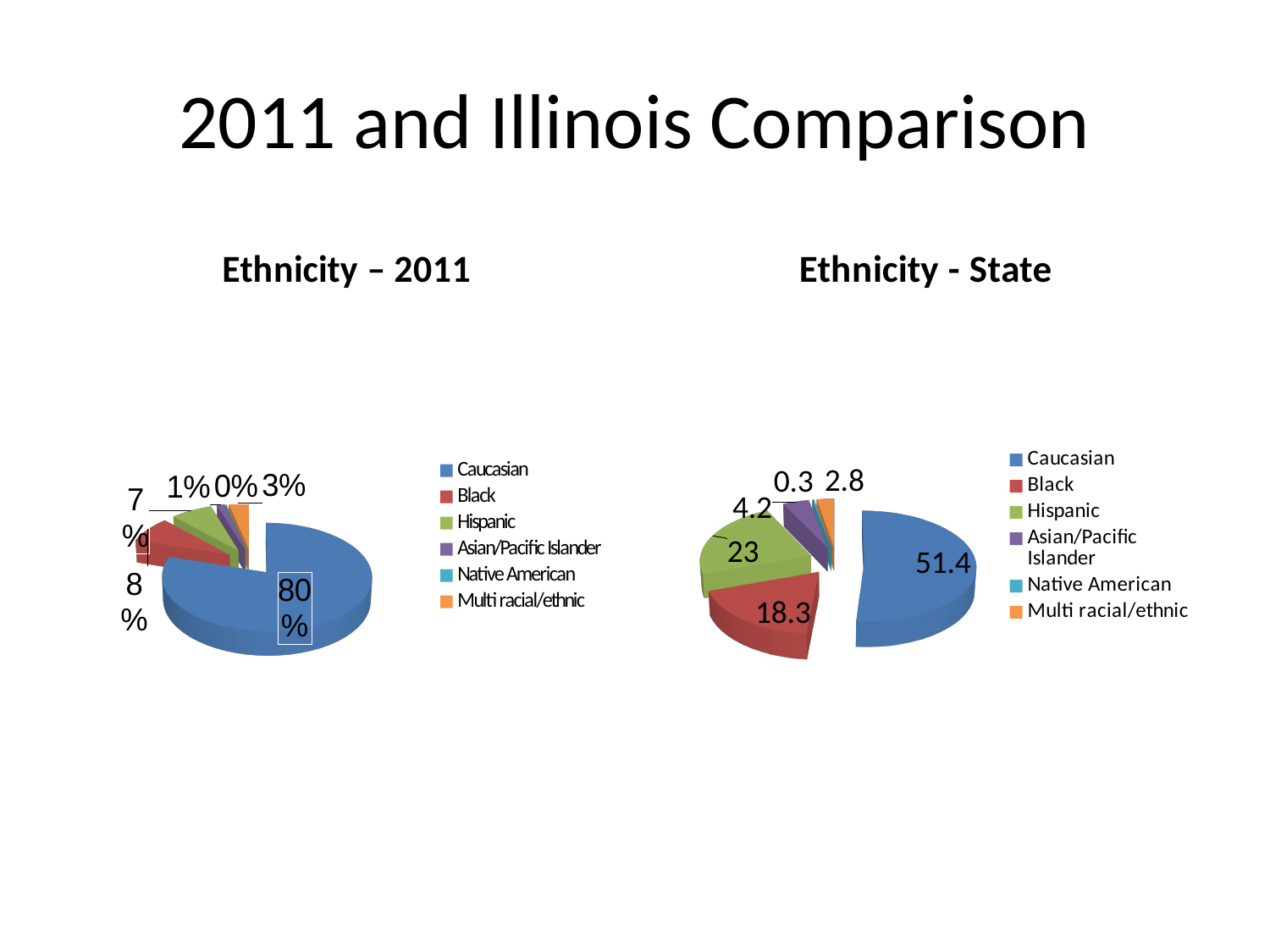

# 2011 and Illinois Comparison

[unsupported chart]

[unsupported chart]